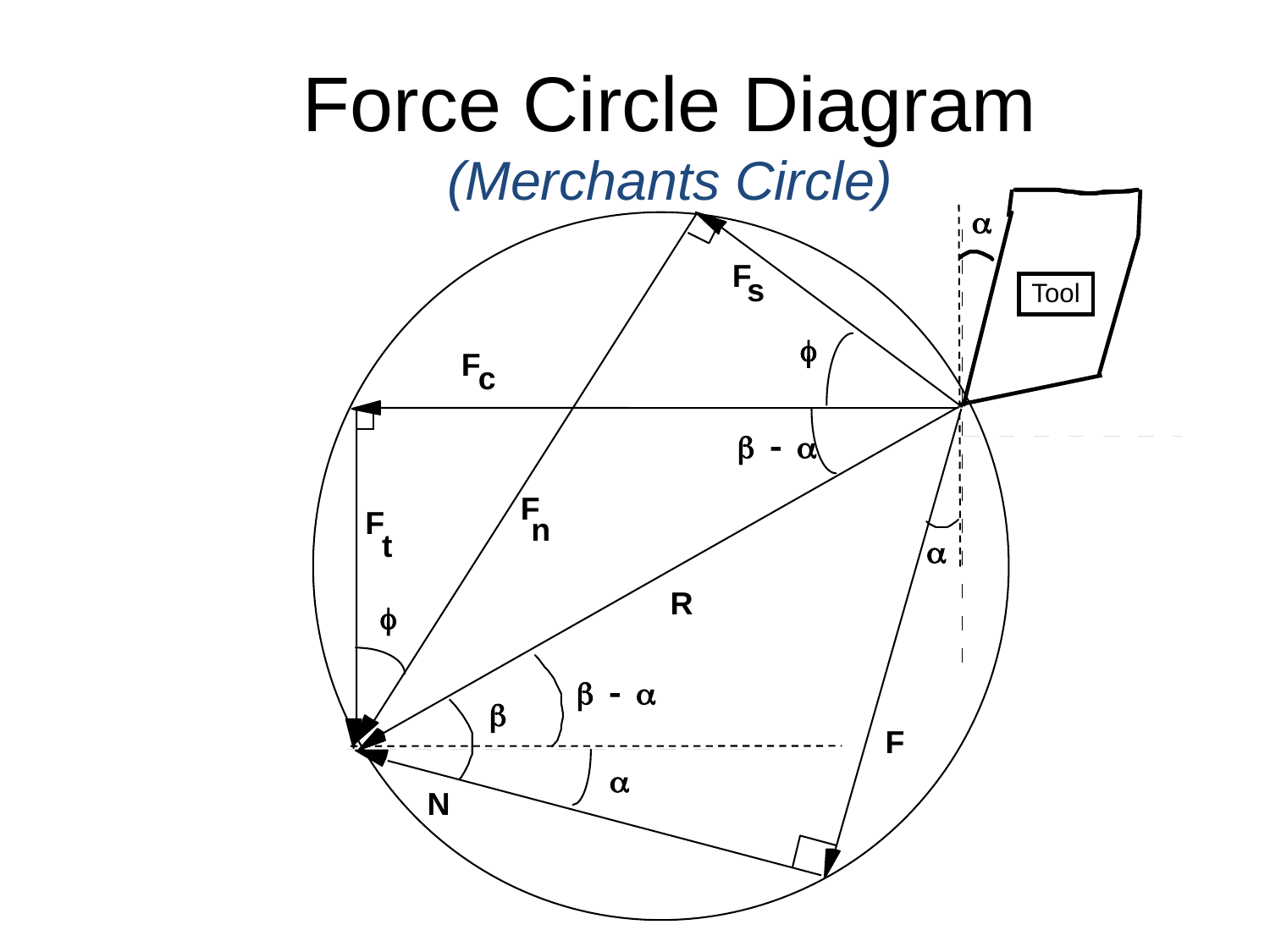

Force Circle Diagram
(Merchants Circle)

α

F

s
Tool

φ

F
c

β − α

F

F
n

t
α

R

φ

β − α
β

F

α

N